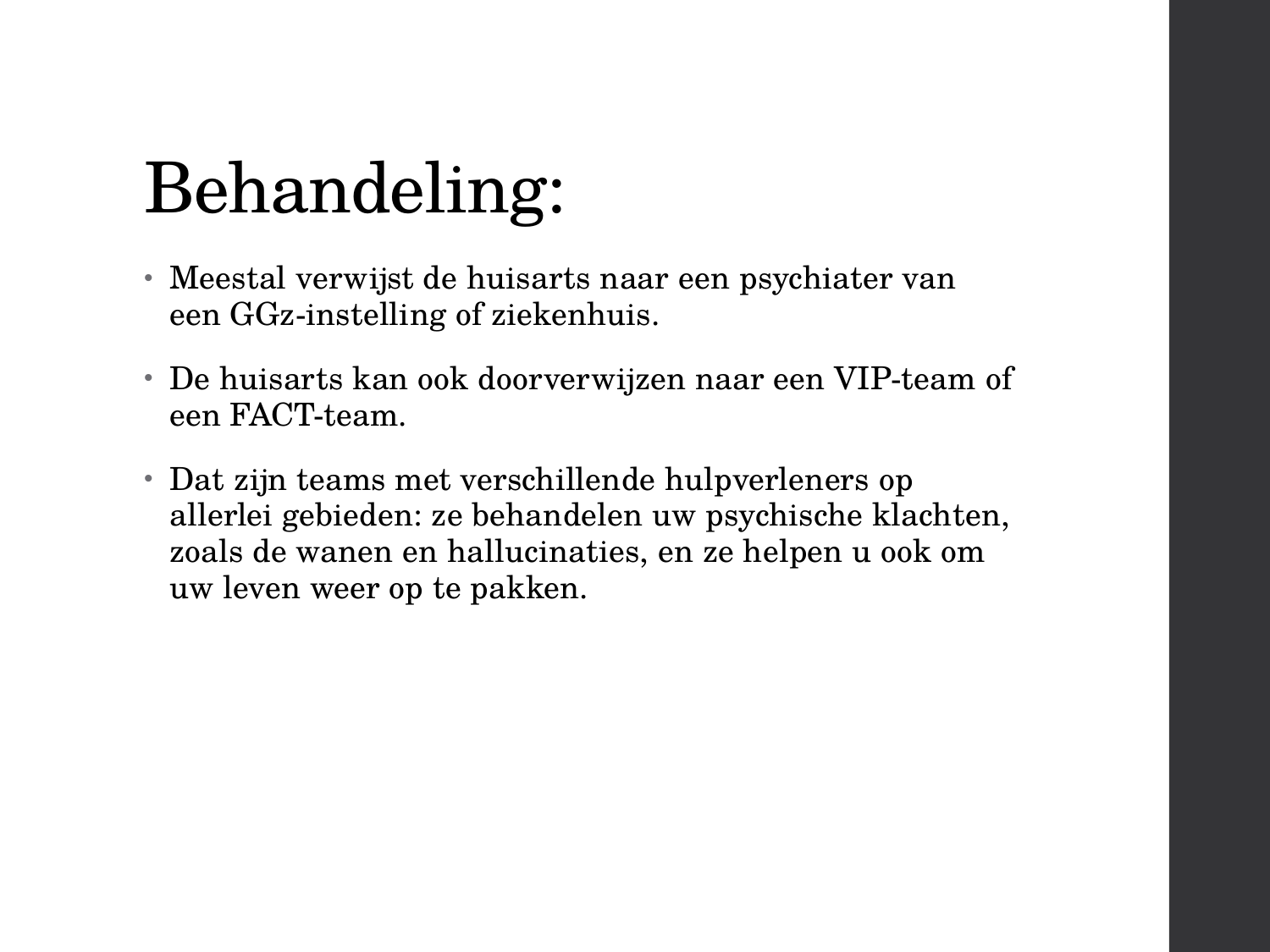

# Behandeling:
Meestal verwijst de huisarts naar een psychiater van een GGz-instelling of ziekenhuis.
De huisarts kan ook doorverwijzen naar een VIP-team of een FACT-team.
Dat zijn teams met verschillende hulpverleners op allerlei gebieden: ze behandelen uw psychische klachten, zoals de wanen en hallucinaties, en ze helpen u ook om uw leven weer op te pakken.